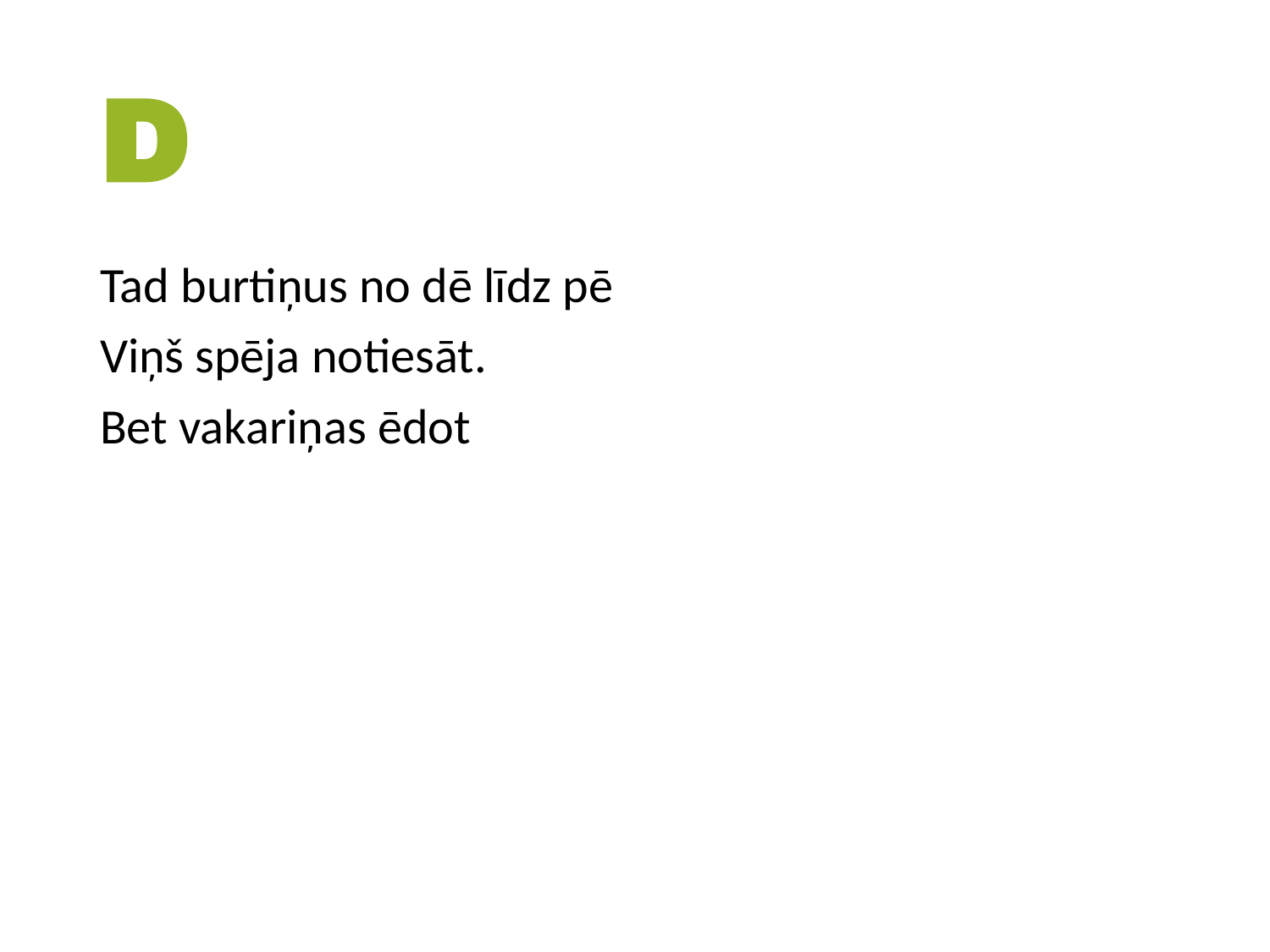

# D
Tad burtiņus no dē līdz pē
Viņš spēja notiesāt.
Bet vakariņas ēdot